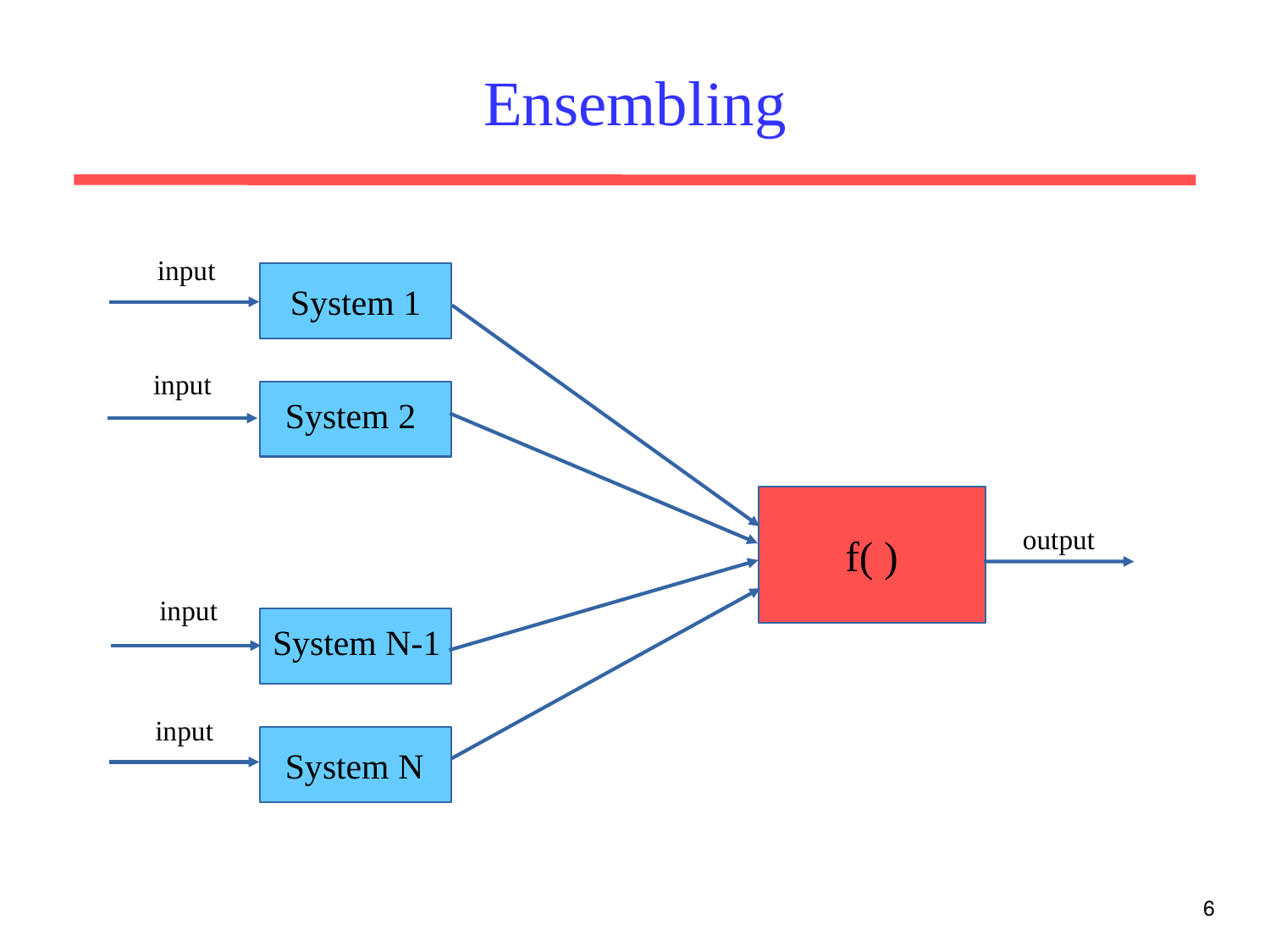

Ensembling
input
System 1

input

System 2

f( )

output

input

System N-1

input

System N

6